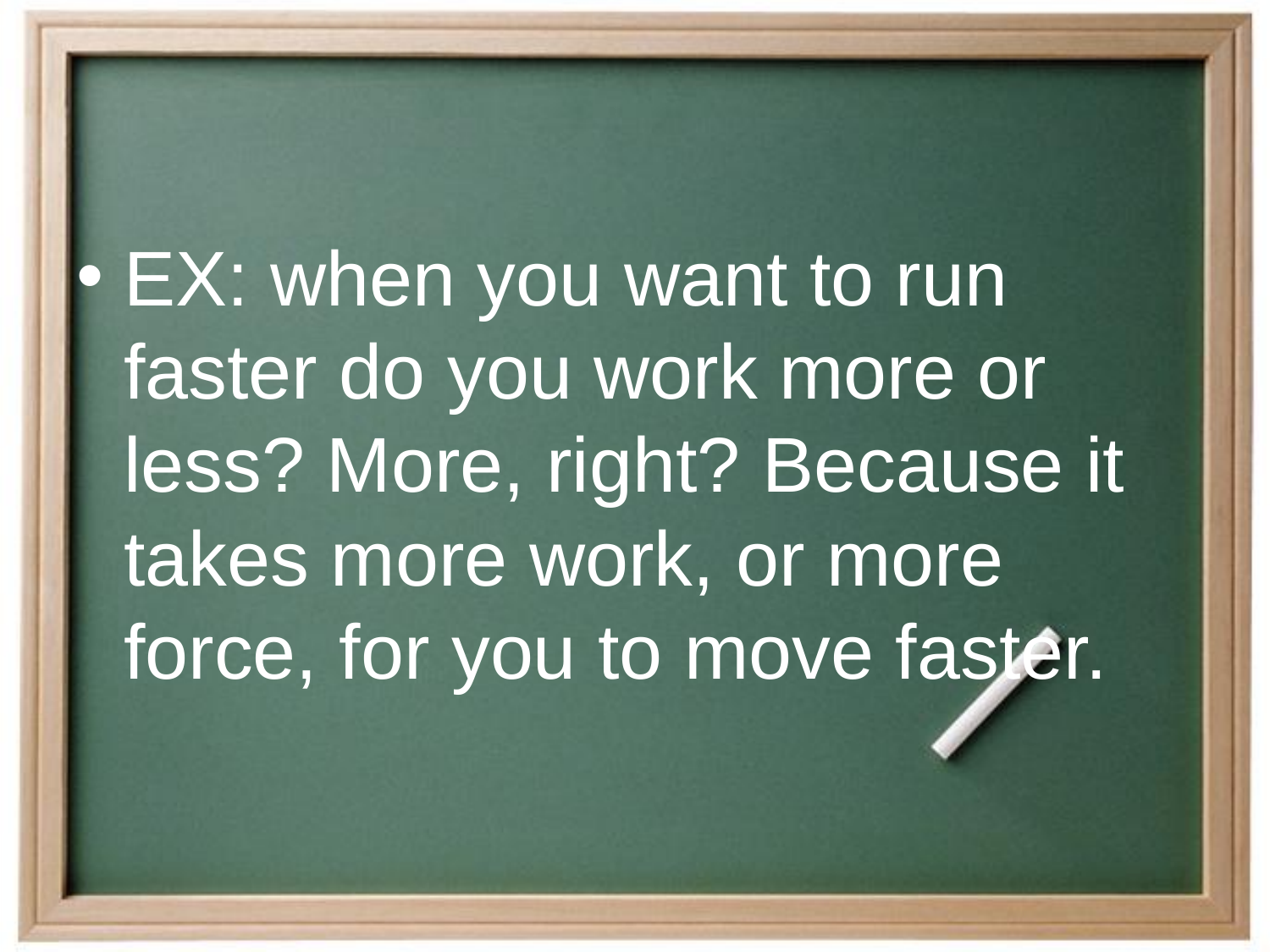

#
EX: when you want to run faster do you work more or less? More, right? Because it takes more work, or more force, for you to move faster.